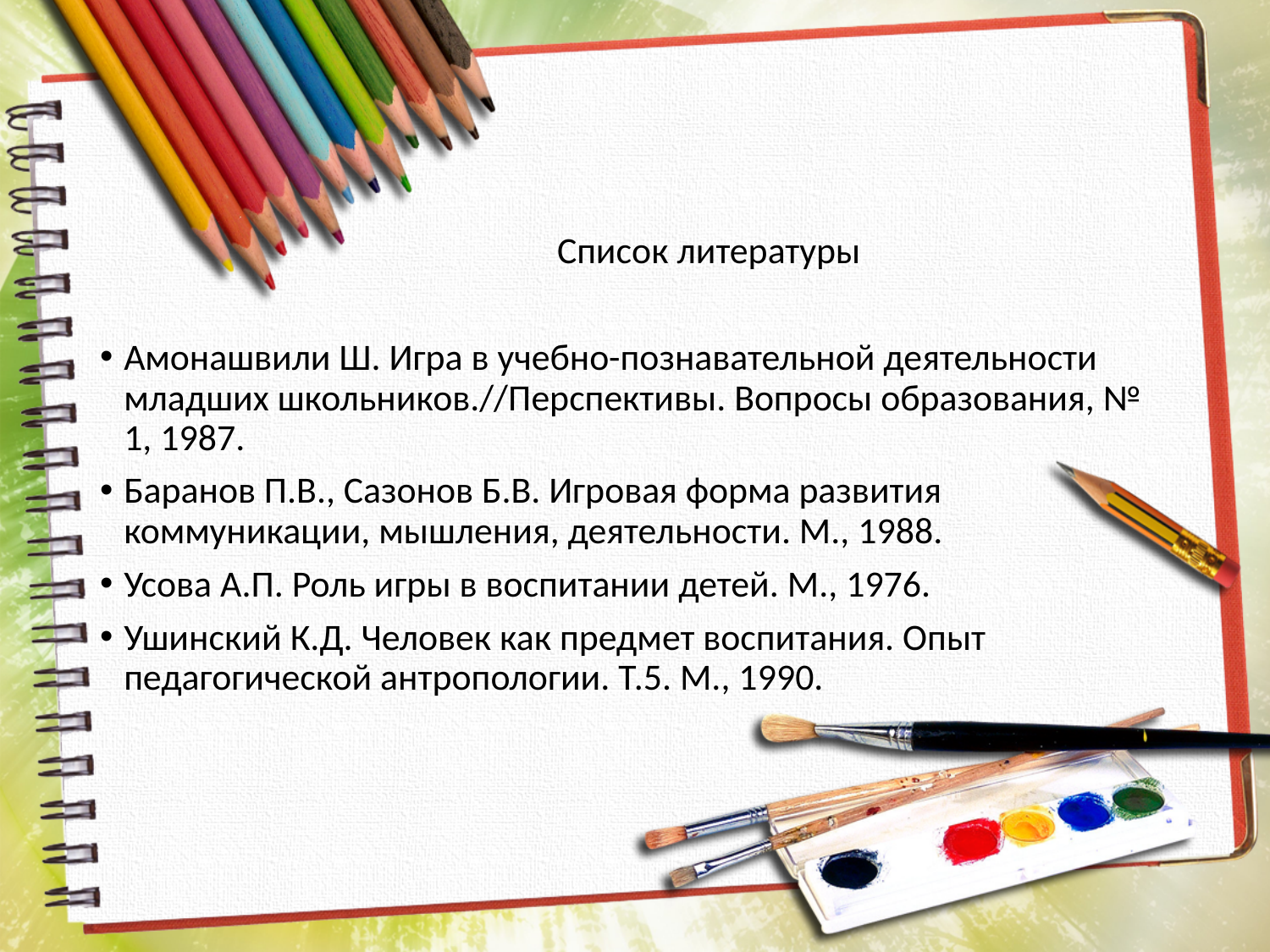

Список литературы

Амонашвили Ш. Игра в учебно-познавательной деятельности младших школьников.//Перспективы. Вопросы образования, № 1, 1987.
Баранов П.В., Сазонов Б.В. Игровая форма развития коммуникации, мышления, деятельности. М., 1988.
Усова А.П. Роль игры в воспитании детей. М., 1976.
Ушинский К.Д. Человек как предмет воспитания. Опыт педагогической антропологии. Т.5. М., 1990.